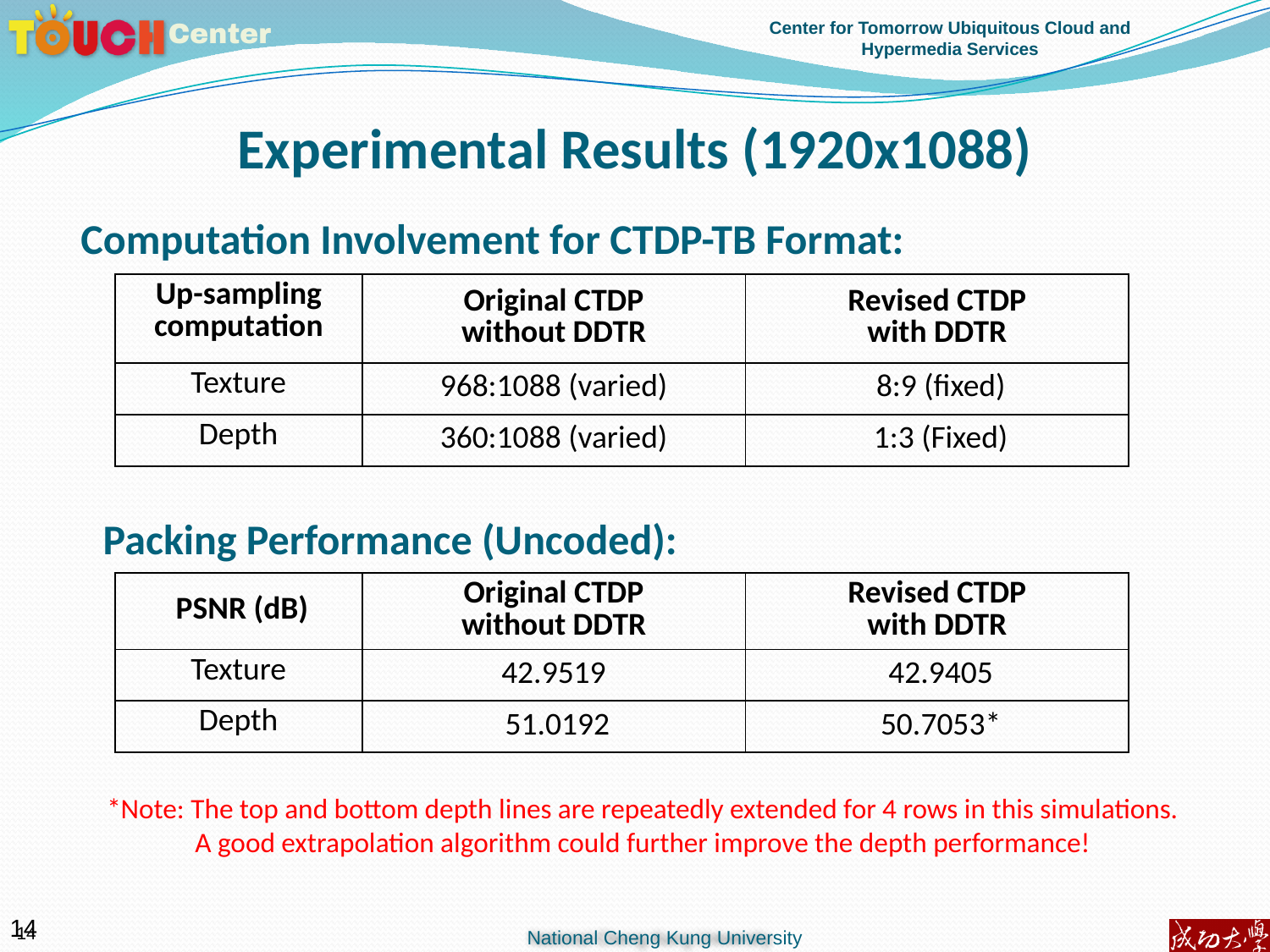

# Experimental Results (1920x1088)
Computation Involvement for CTDP-TB Format:
| Up-sampling computation | Original CTDP without DDTR | Revised CTDP with DDTR |
| --- | --- | --- |
| Texture | 968:1088 (varied) | 8:9 (fixed) |
| Depth | 360:1088 (varied) | 1:3 (Fixed) |
Packing Performance (Uncoded):
| PSNR (dB) | Original CTDP without DDTR | Revised CTDP with DDTR |
| --- | --- | --- |
| Texture | 42.9519 | 42.9405 |
| Depth | 51.0192 | 50.7053\* |
*Note: The top and bottom depth lines are repeatedly extended for 4 rows in this simulations. A good extrapolation algorithm could further improve the depth performance!
14